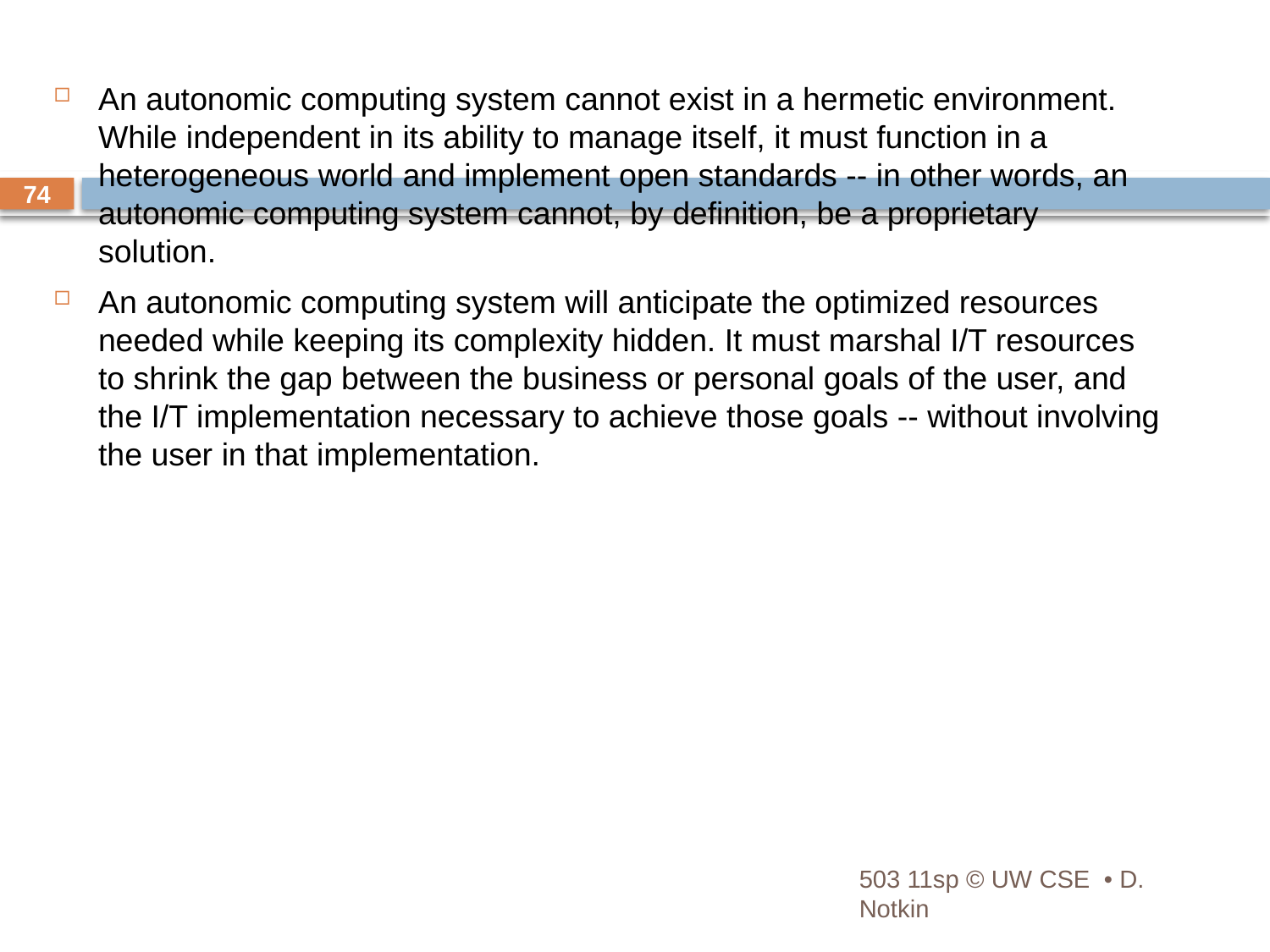

An autonomic computing system cannot exist in a hermetic environment. While independent in its ability to manage itself, it must function in a heterogeneous world and implement open standards -- in other words, an autonomic computing system cannot, by definition, be a proprietary solution.
An autonomic computing system will anticipate the optimized resources needed while keeping its complexity hidden. It must marshal I/T resources to shrink the gap between the business or personal goals of the user, and the I/T implementation necessary to achieve those goals -- without involving the user in that implementation.
74
503 11sp © UW CSE  • D. Notkin